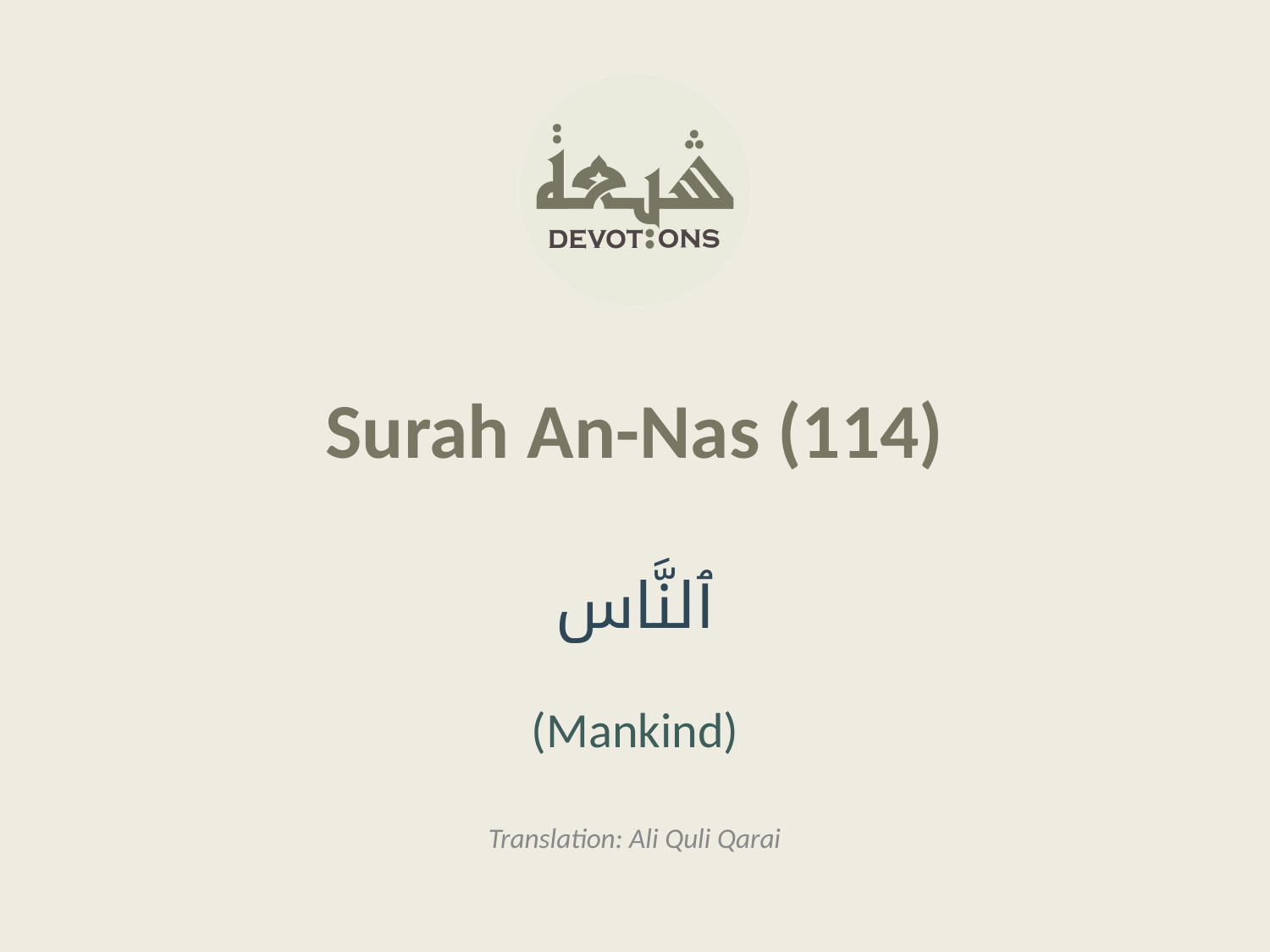

Surah An-Nas (114)
ٱلنَّاس
(Mankind)
Translation: Ali Quli Qarai